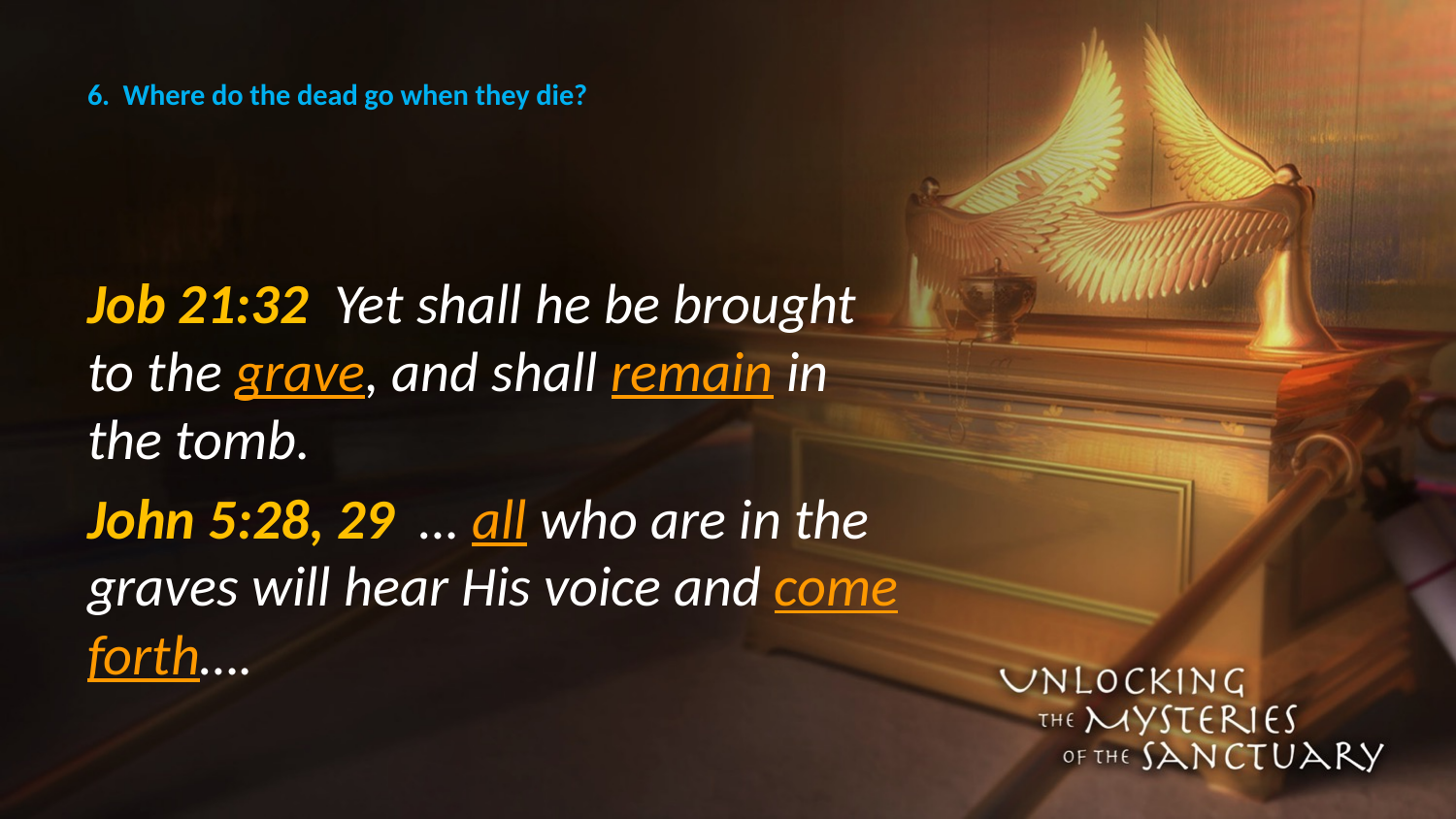

# 6.  Where do the dead go when they die?

Job 21:32  Yet shall he be brought to the grave, and shall remain in the tomb.
John 5:28, 29  … all who are in the graves will hear His voice and come forth….